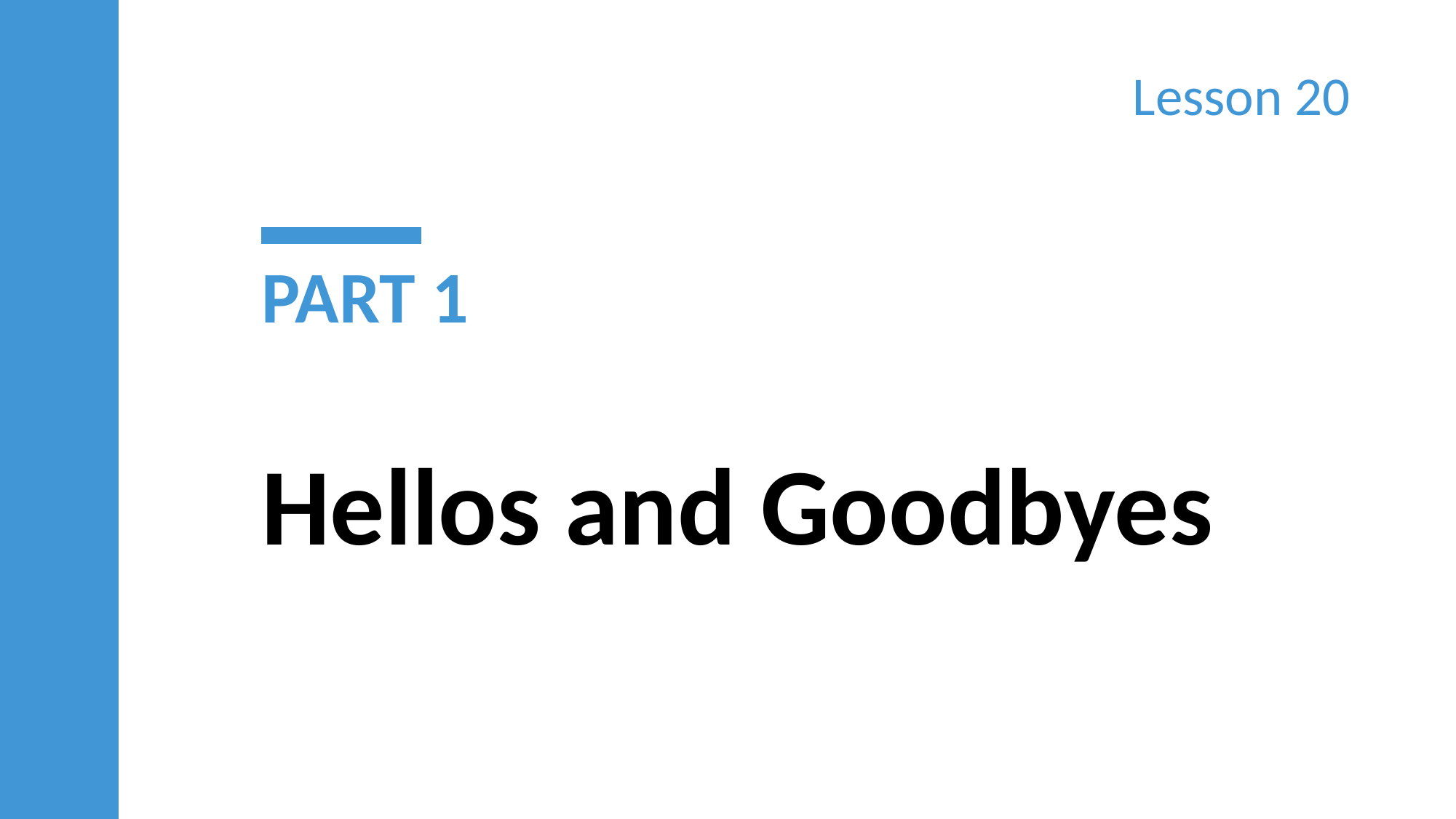

Lesson 20
PART 1
Hellos and Goodbyes